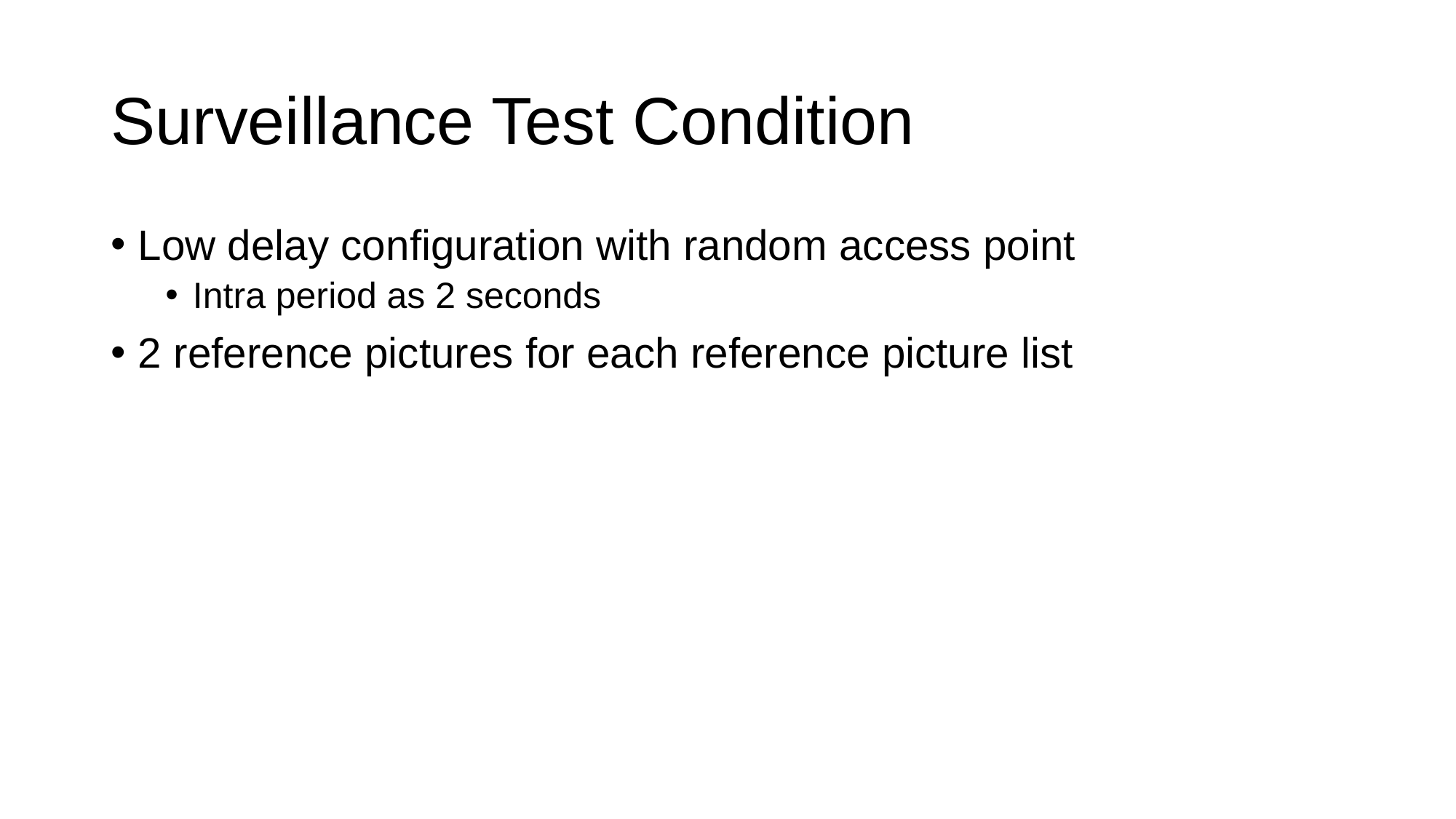

# Surveillance Test Condition
Low delay configuration with random access point
Intra period as 2 seconds
2 reference pictures for each reference picture list